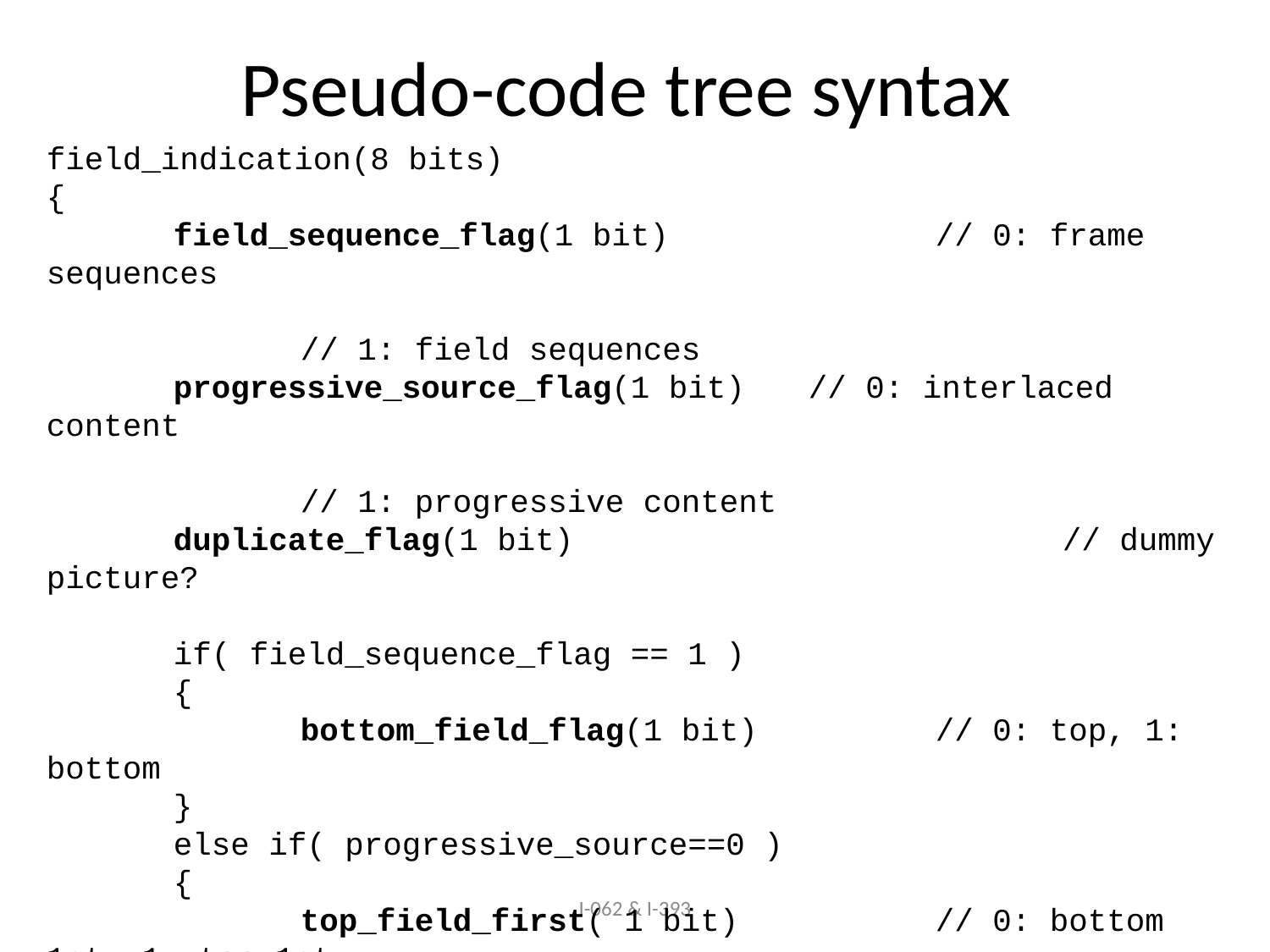

# Pseudo-code tree syntax
field_indication(8 bits)
{
	field_sequence_flag(1 bit)			// 0: frame sequences
											// 1: field sequences
	progressive_source_flag(1 bit)	// 0: interlaced content
											// 1: progressive content
	duplicate_flag(1 bit)				// dummy picture?

	if( field_sequence_flag == 1 )
	{
		bottom_field_flag(1 bit)		// 0: top, 1: bottom
	}
	else if( progressive_source==0 )
	{
		top_field_first( 1 bit) 		// 0: bottom 1st, 1: top 1st
	}
	else
		reserved_zero_1bit( 1 bit )	// pure progressive frames

	reserved_zero_4bits					// equal to 0
}
I-062 & I-393